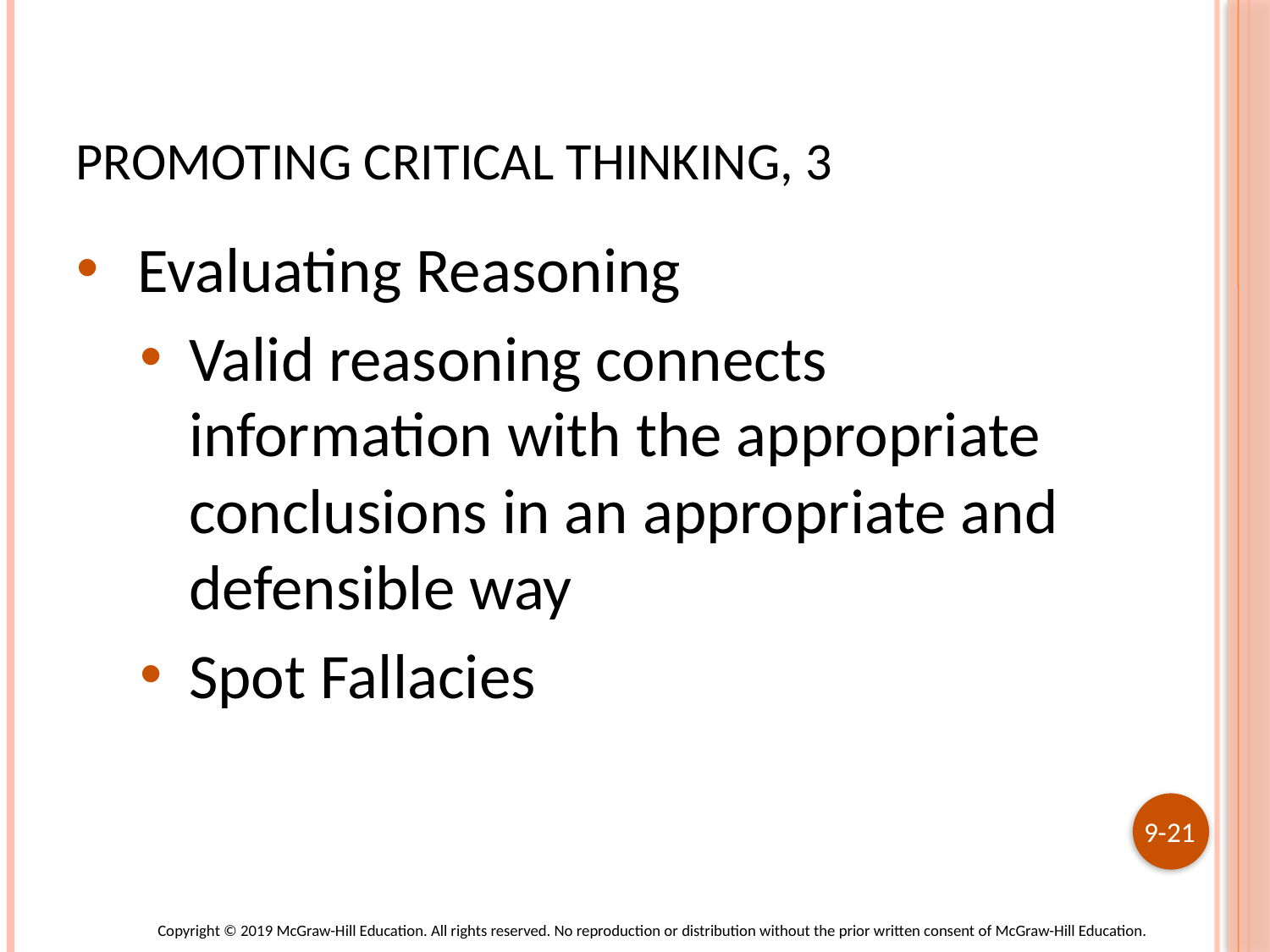

# Promoting Critical Thinking, 3
Evaluating Reasoning
Valid reasoning connects information with the appropriate conclusions in an appropriate and defensible way
Spot Fallacies